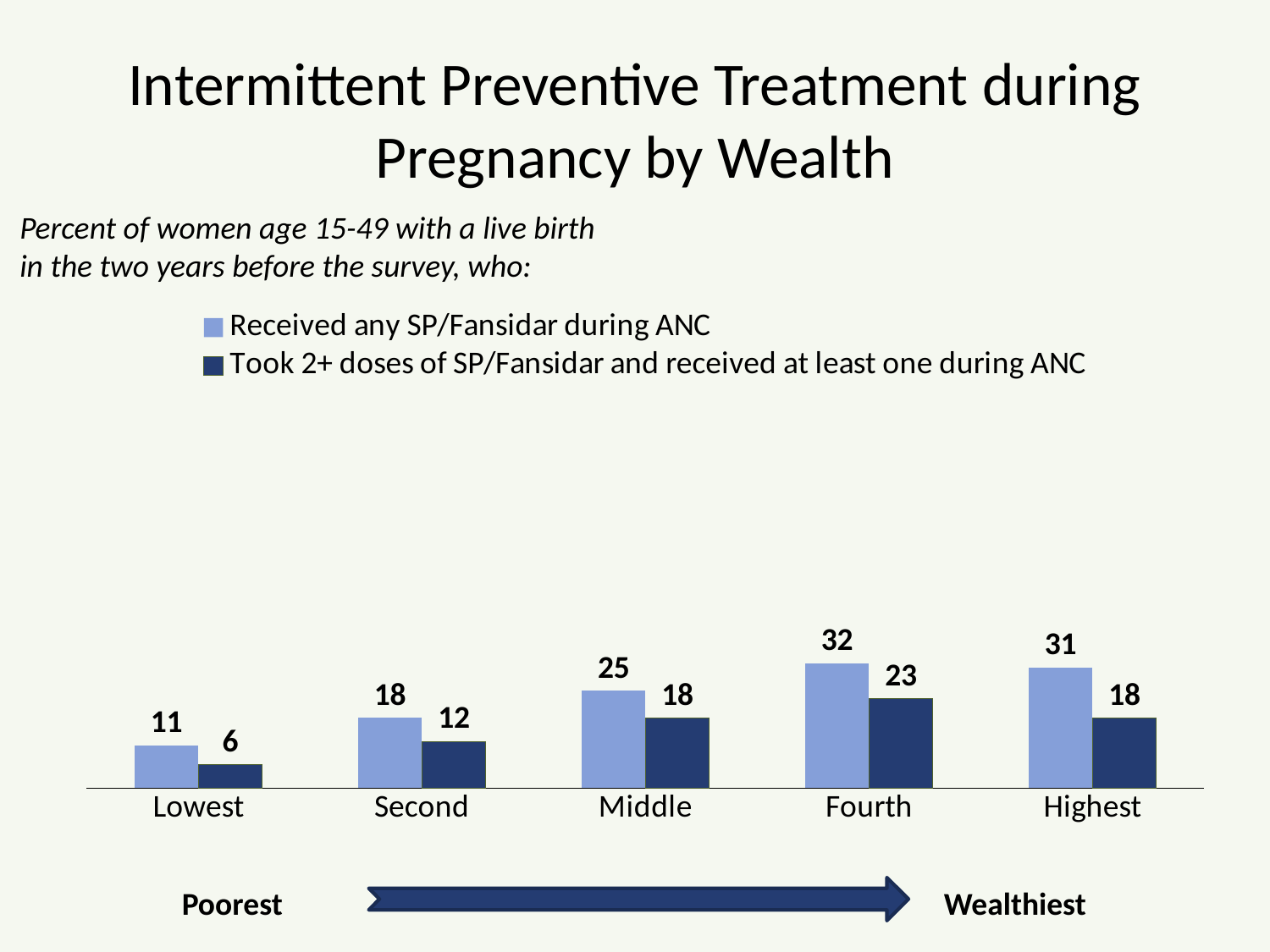

# Intermittent Preventive Treatment during Pregnancy by Wealth
Percent of women age 15-49 with a live birth in the two years before the survey, who:

### Chart

| Category | Received any SP/Fansidar during ANC | Took 2+ doses of SP/Fansidar and received at least one during ANC |
|---|---|---|
| Lowest | 11.0 | 6.0 |
| Second | 18.0 | 12.0 |
| Middle | 25.0 | 18.0 |
| Fourth | 32.0 | 23.0 |
| Highest | 31.0 | 18.0 |
Poorest

Wealthiest